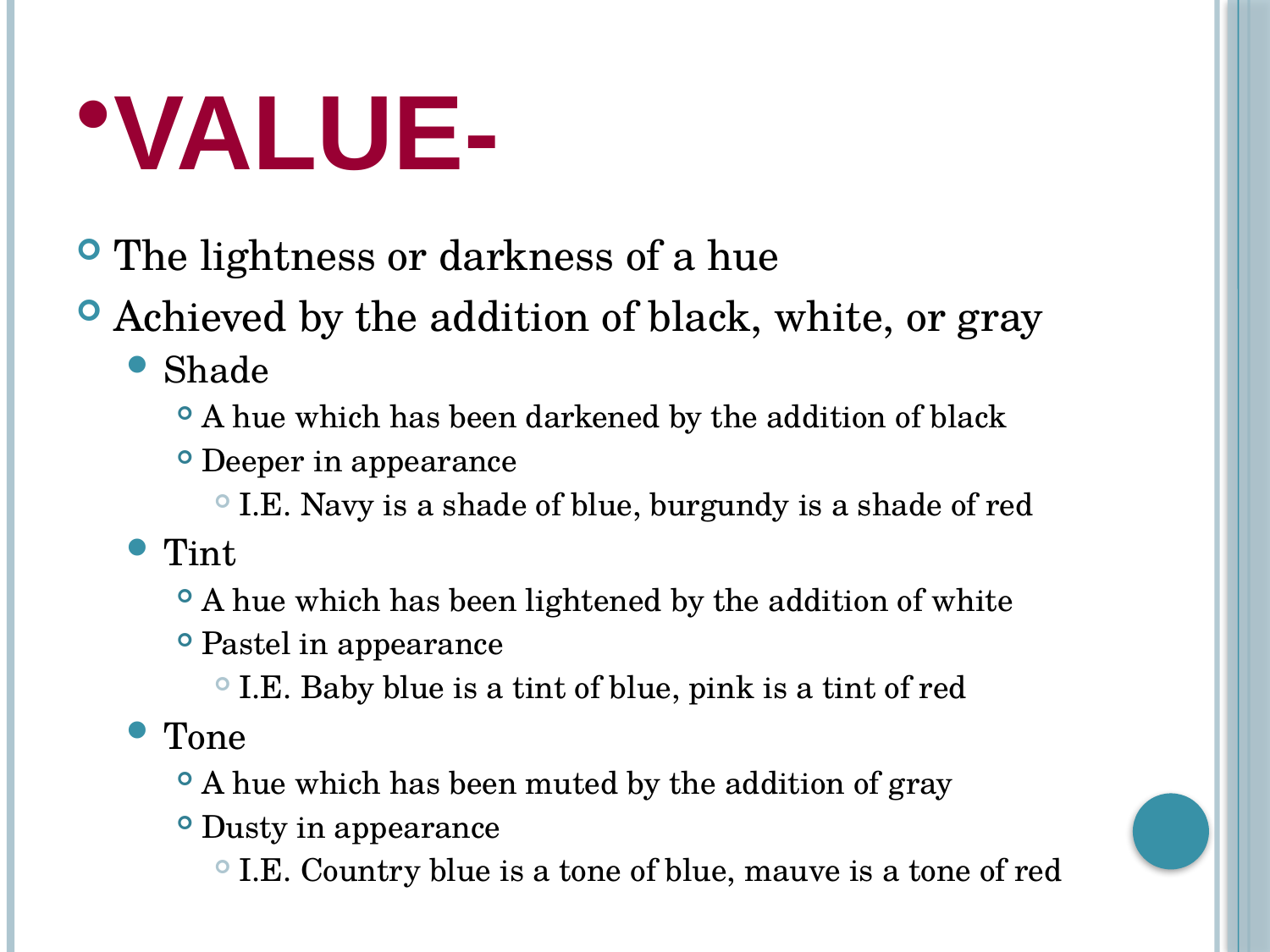

# Value-
The lightness or darkness of a hue
Achieved by the addition of black, white, or gray
Shade
A hue which has been darkened by the addition of black
Deeper in appearance
I.E. Navy is a shade of blue, burgundy is a shade of red
Tint
A hue which has been lightened by the addition of white
Pastel in appearance
I.E. Baby blue is a tint of blue, pink is a tint of red
Tone
A hue which has been muted by the addition of gray
Dusty in appearance
I.E. Country blue is a tone of blue, mauve is a tone of red